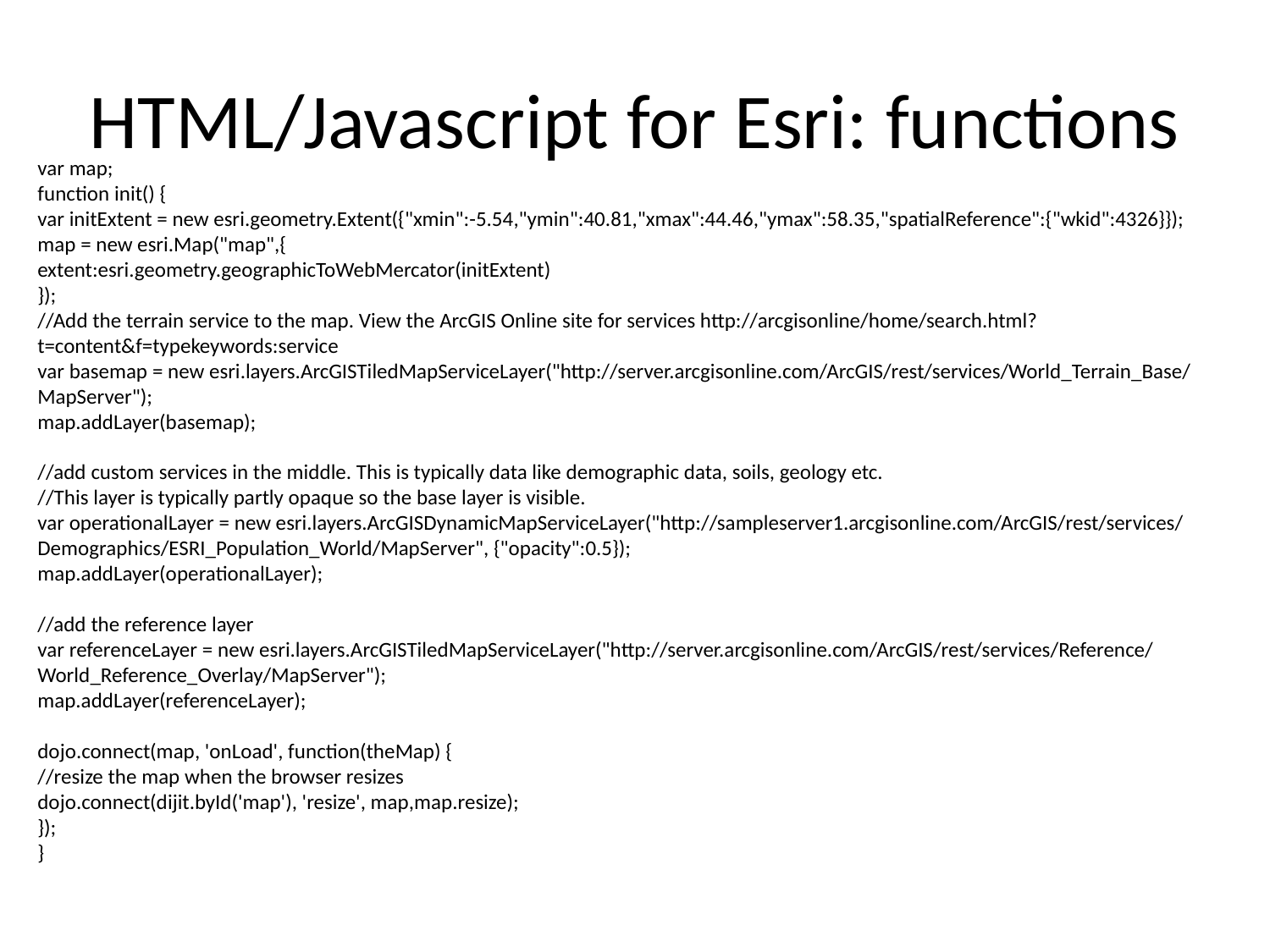

# HTML/Javascript for Esri: functions
var map;
function init() {
var initExtent = new esri.geometry.Extent({"xmin":-5.54,"ymin":40.81,"xmax":44.46,"ymax":58.35,"spatialReference":{"wkid":4326}});
map = new esri.Map("map",{
extent:esri.geometry.geographicToWebMercator(initExtent)
});
//Add the terrain service to the map. View the ArcGIS Online site for services http://arcgisonline/home/search.html?t=content&f=typekeywords:service
var basemap = new esri.layers.ArcGISTiledMapServiceLayer("http://server.arcgisonline.com/ArcGIS/rest/services/World_Terrain_Base/MapServer");
map.addLayer(basemap);

//add custom services in the middle. This is typically data like demographic data, soils, geology etc.
//This layer is typically partly opaque so the base layer is visible.
var operationalLayer = new esri.layers.ArcGISDynamicMapServiceLayer("http://sampleserver1.arcgisonline.com/ArcGIS/rest/services/Demographics/ESRI_Population_World/MapServer", {"opacity":0.5});
map.addLayer(operationalLayer);

//add the reference layer
var referenceLayer = new esri.layers.ArcGISTiledMapServiceLayer("http://server.arcgisonline.com/ArcGIS/rest/services/Reference/World_Reference_Overlay/MapServer");
map.addLayer(referenceLayer);

dojo.connect(map, 'onLoad', function(theMap) {
//resize the map when the browser resizes
dojo.connect(dijit.byId('map'), 'resize', map,map.resize);
});
}